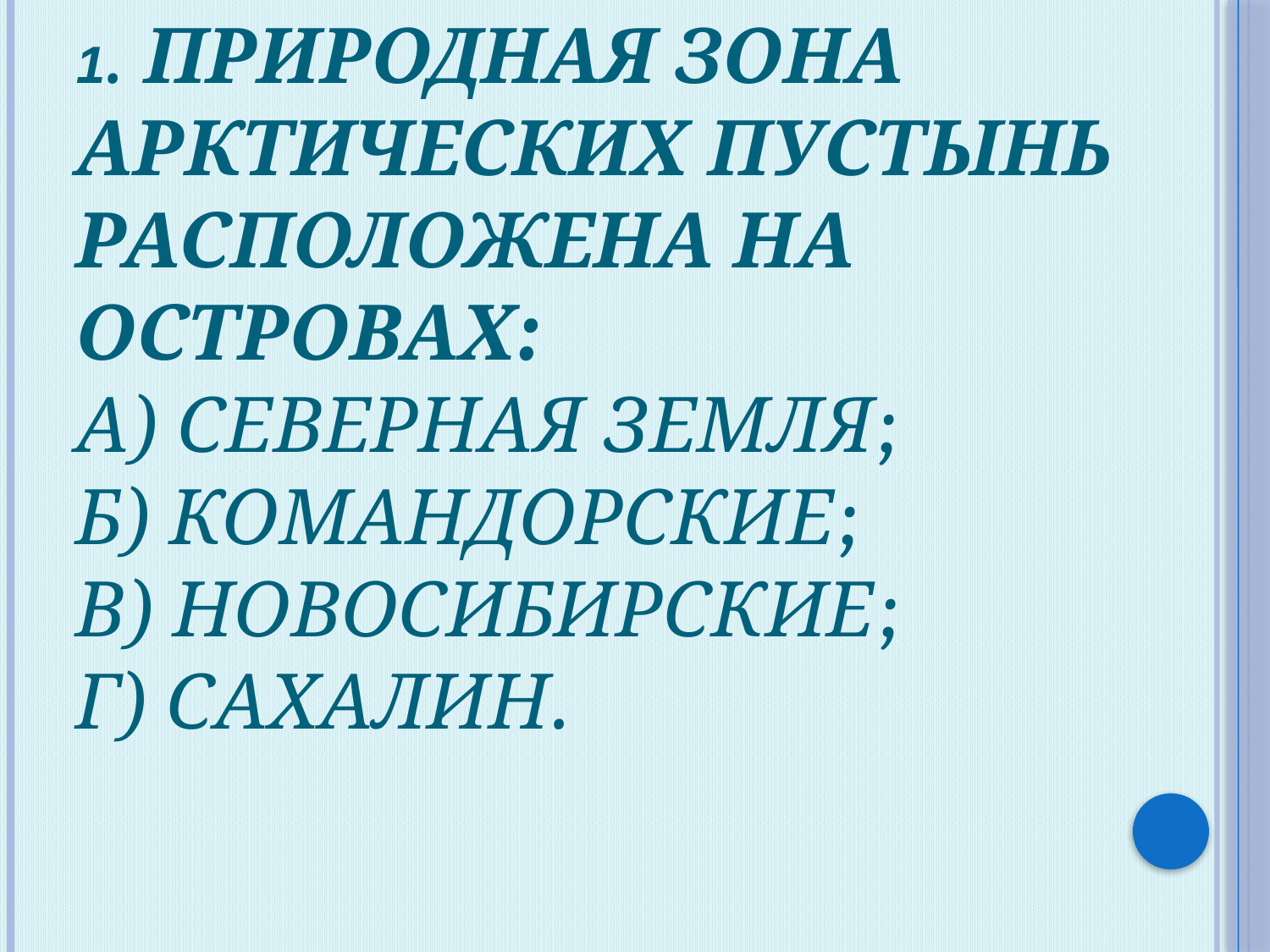

# 1. Природная зона Арктических пустынь расположена на островах: А) Северная Земля; Б) Командорские; В) Новосибирские; Г) Сахалин.